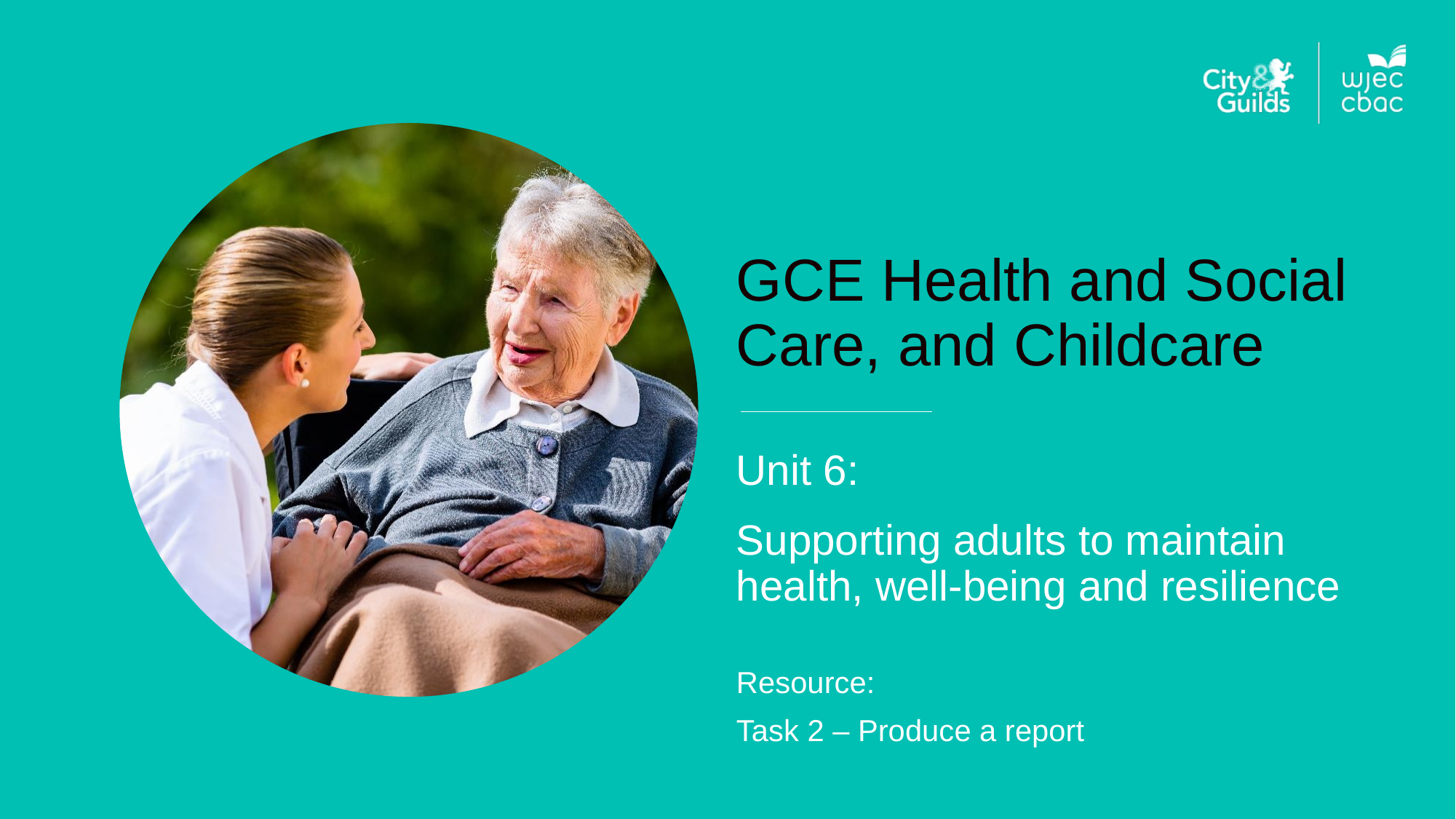

# GCE Health and Social Care, and Childcare
Unit 6:
Supporting adults to maintain health, well-being and resilience

Resource:
Task 2 – Produce a report